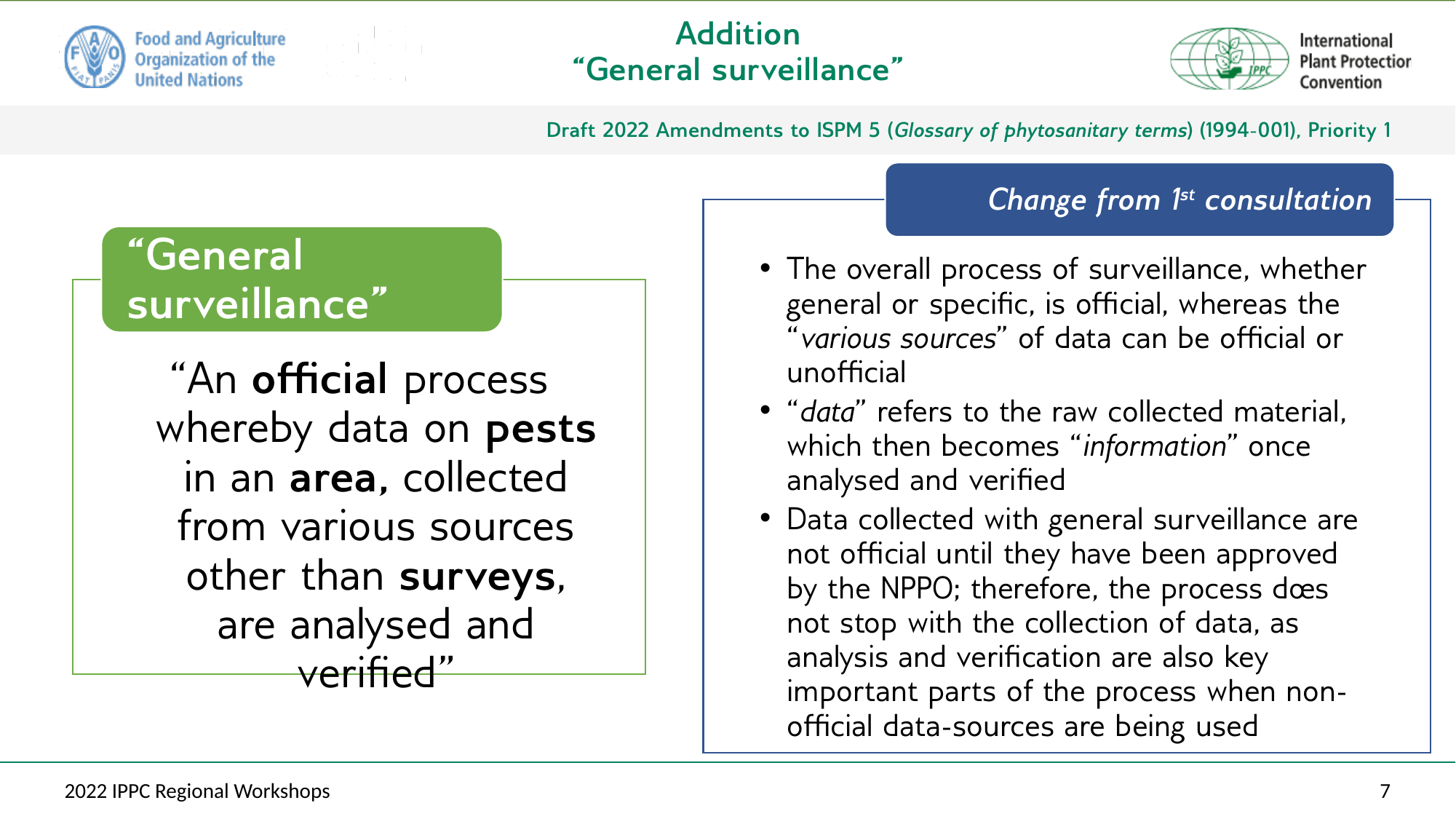

# Addition “General surveillance”
The overall process of surveillance, whether general or specific, is official, whereas the “various sources” of data can be official or unofficial
“data” refers to the raw collected material, which then becomes “information” once analysed and verified
Data collected with general surveillance are not official until they have been approved by the NPPO; therefore, the process does not stop with the collection of data, as analysis and verification are also key important parts of the process when non-official data-sources are being used
Change from 1st consultation
“An official process whereby data on pests in an area, collected from various sources other than surveys, are analysed and verified”
“General surveillance”